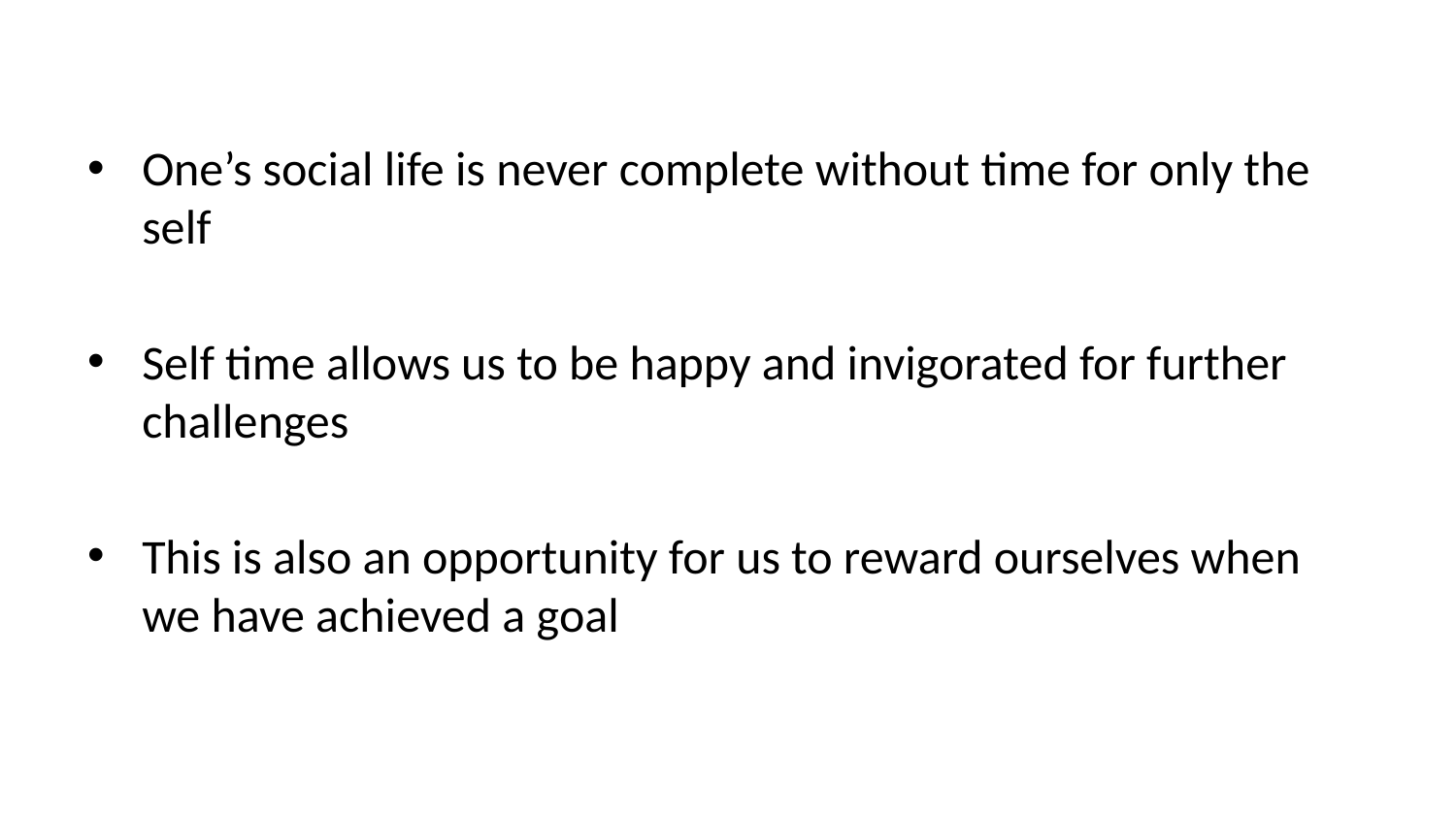

One’s social life is never complete without time for only the self

Self time allows us to be happy and invigorated for further challenges

This is also an opportunity for us to reward ourselves when we have achieved a goal